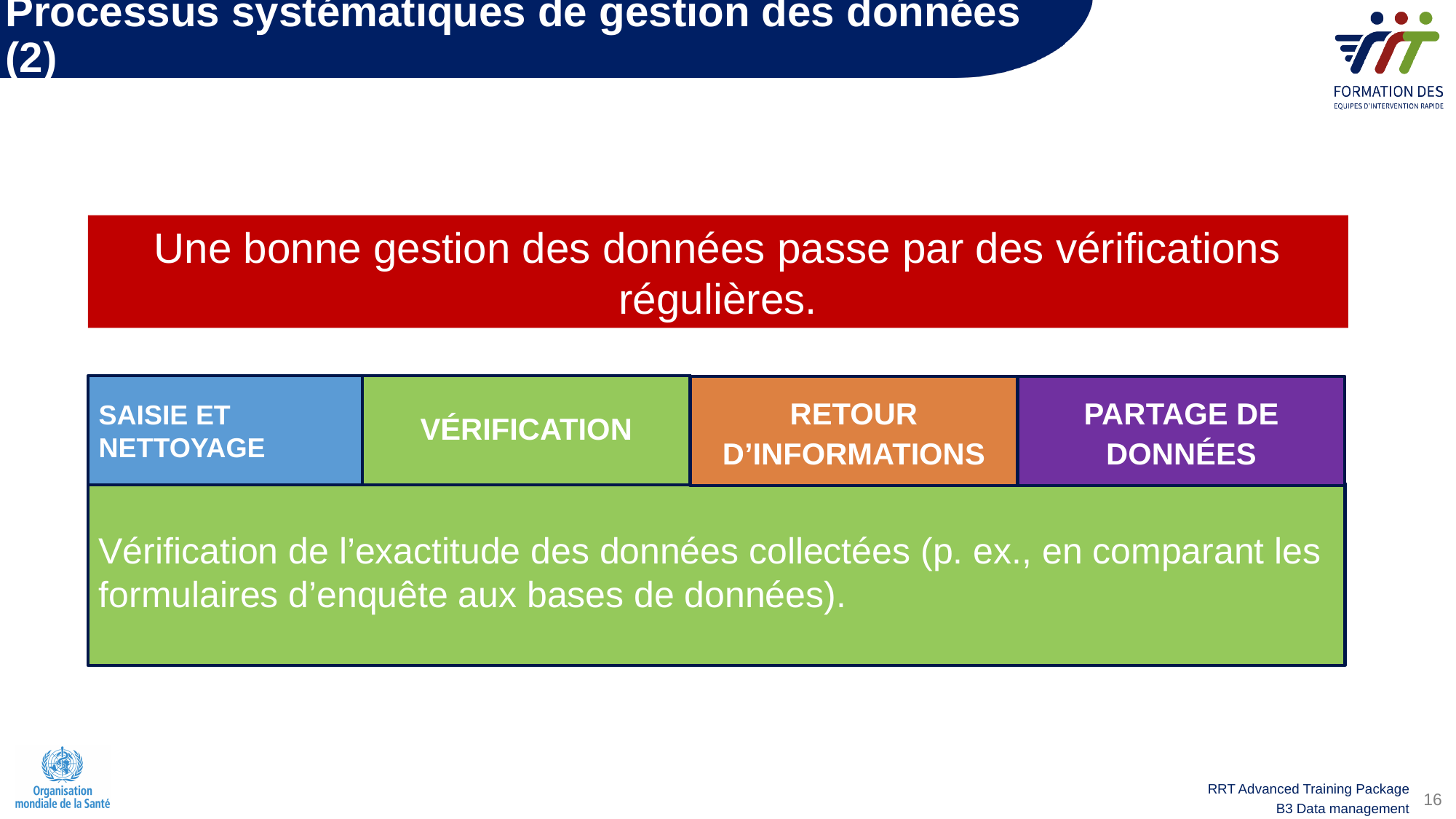

Processus systématiques de gestion des données (2)
Une bonne gestion des données passe par des vérifications régulières.
SAISIE ET NETTOYAGE
VÉRIFICATION
RETOUR D’INFORMATIONS
PARTAGE DE DONNÉES

Vérification de l’exactitude des données collectées (p. ex., en comparant les formulaires d’enquête aux bases de données).